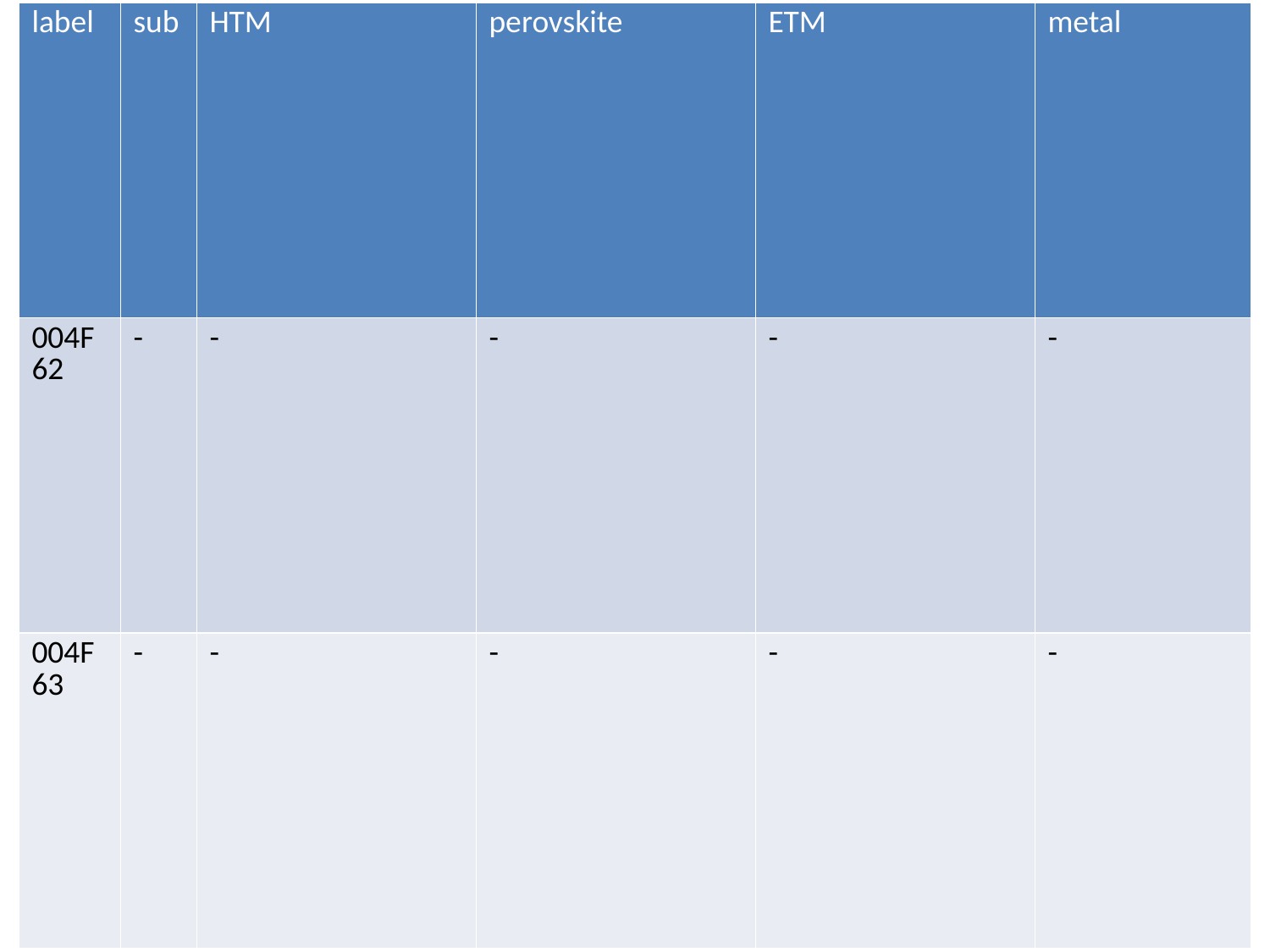

| label | sub | HTM | perovskite | ETM | metal |
| --- | --- | --- | --- | --- | --- |
| 004F62 | - | - | - | - | - |
| 004F63 | - | - | - | - | - |